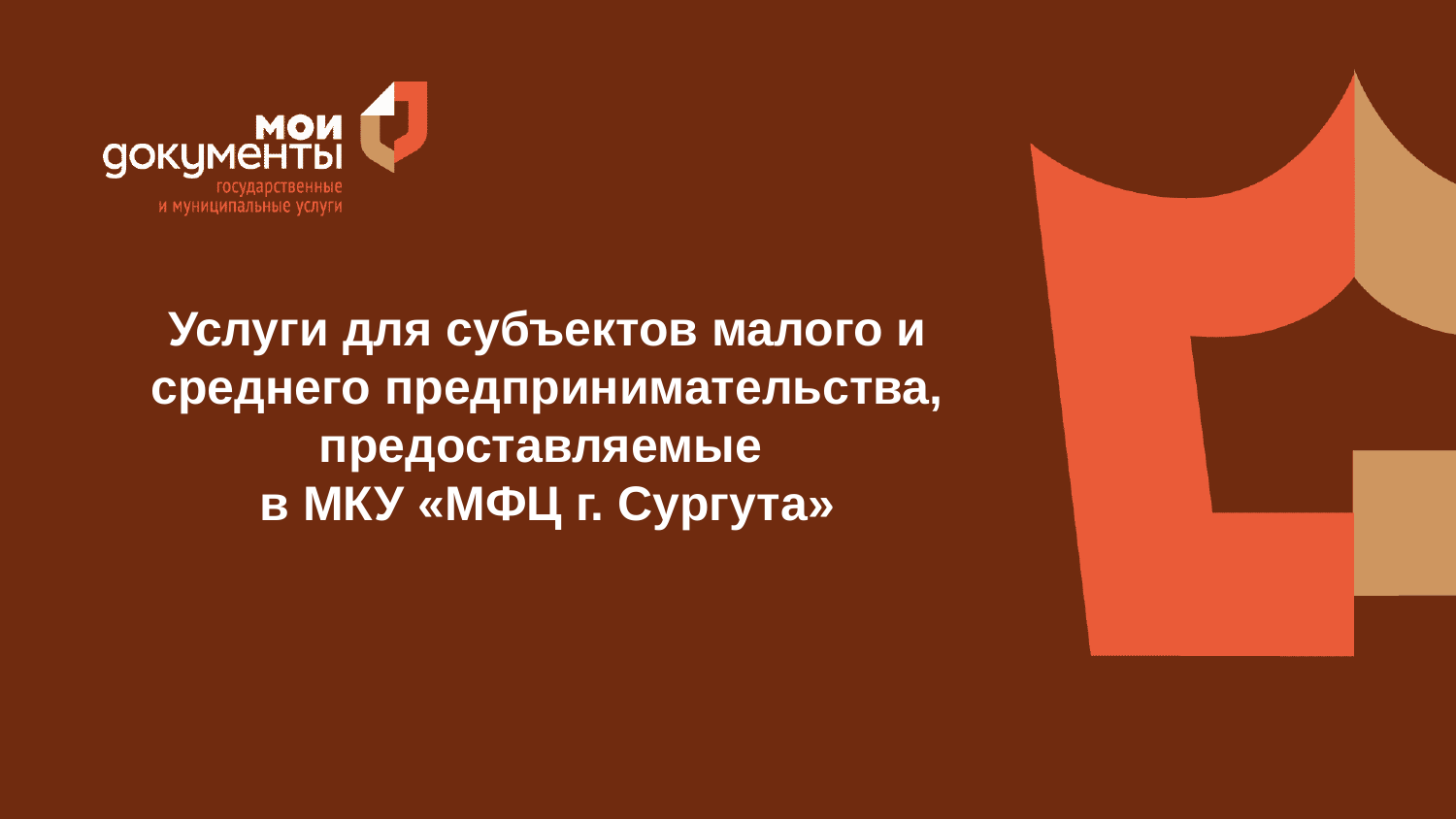

# Услуги для субъектов малого и среднего предпринимательства, предоставляемые в МКУ «МФЦ г. Сургута»